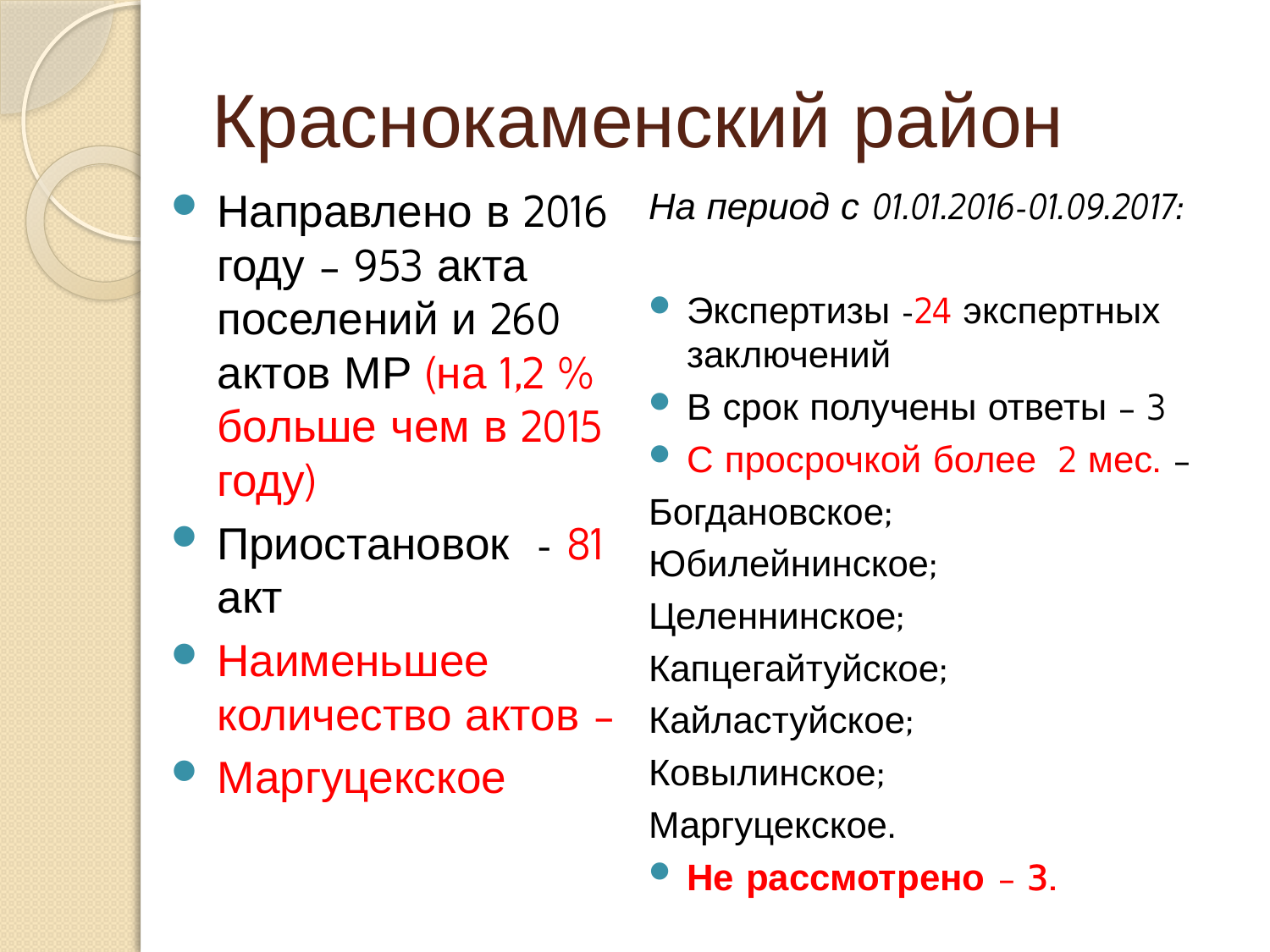

# Краснокаменский район
Направлено в 2016 году – 953 акта поселений и 260 актов МР (на 1,2 % больше чем в 2015 году)
Приостановок  - 81 акт
Наименьшее количество актов –
Маргуцекское

На период с 01.01.2016-01.09.2017:

Экспертизы -24 экспертных заключений
В срок получены ответы – 3
С просрочкой более  2 мес. –
Богдановское;
Юбилейнинское;
Целеннинское;
Капцегайтуйское;
Кайластуйское;
Ковылинское;
Маргуцекское.
Не рассмотрено – 3.